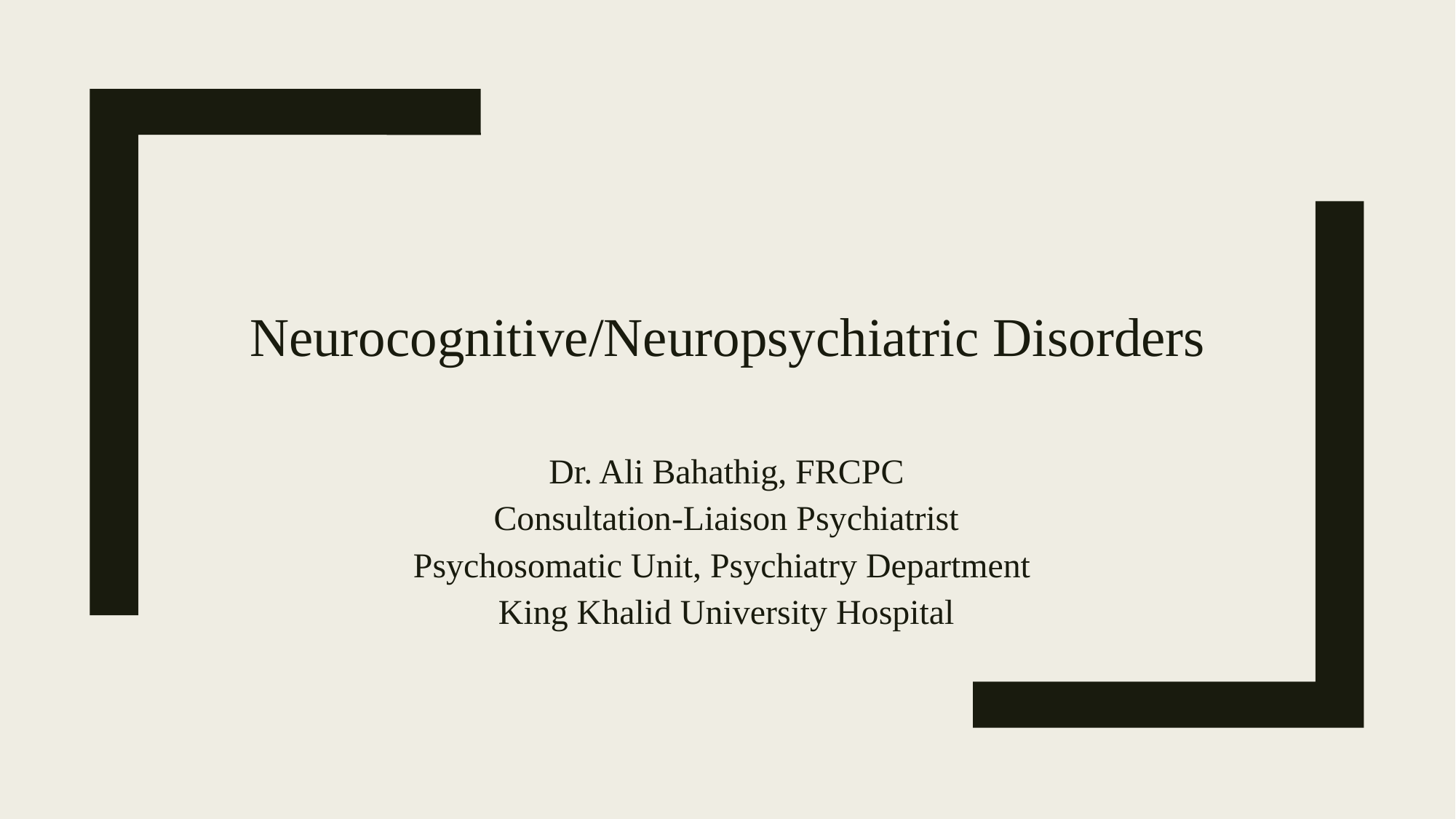

# Neurocognitive/Neuropsychiatric Disorders
Dr. Ali Bahathig, FRCPC
Consultation-Liaison Psychiatrist
Psychosomatic Unit, Psychiatry Department
King Khalid University Hospital